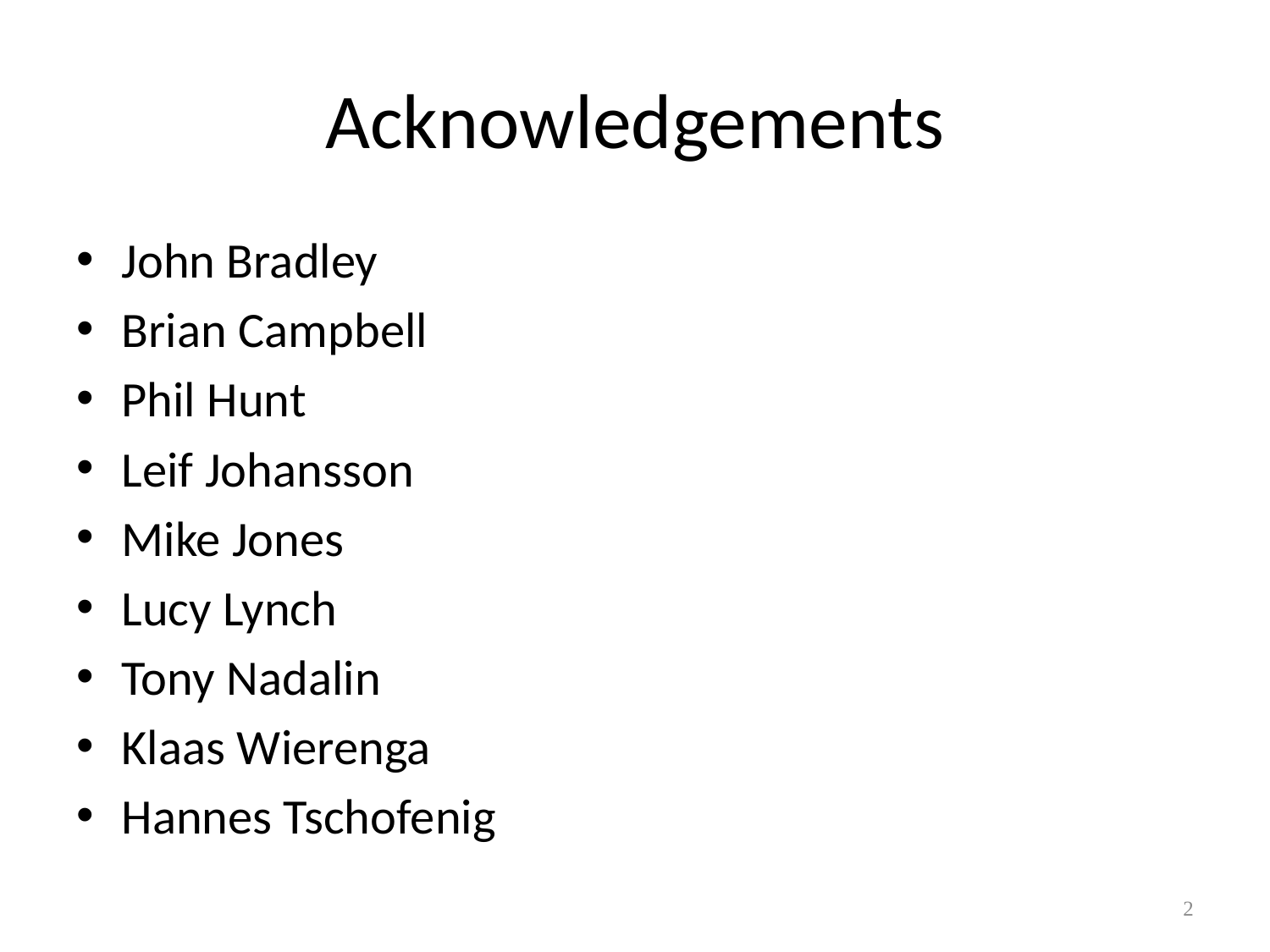

# Acknowledgements
John Bradley
Brian Campbell
Phil Hunt
Leif Johansson
Mike Jones
Lucy Lynch
Tony Nadalin
Klaas Wierenga
Hannes Tschofenig
12-07-03
CONFIDENTIAL
2